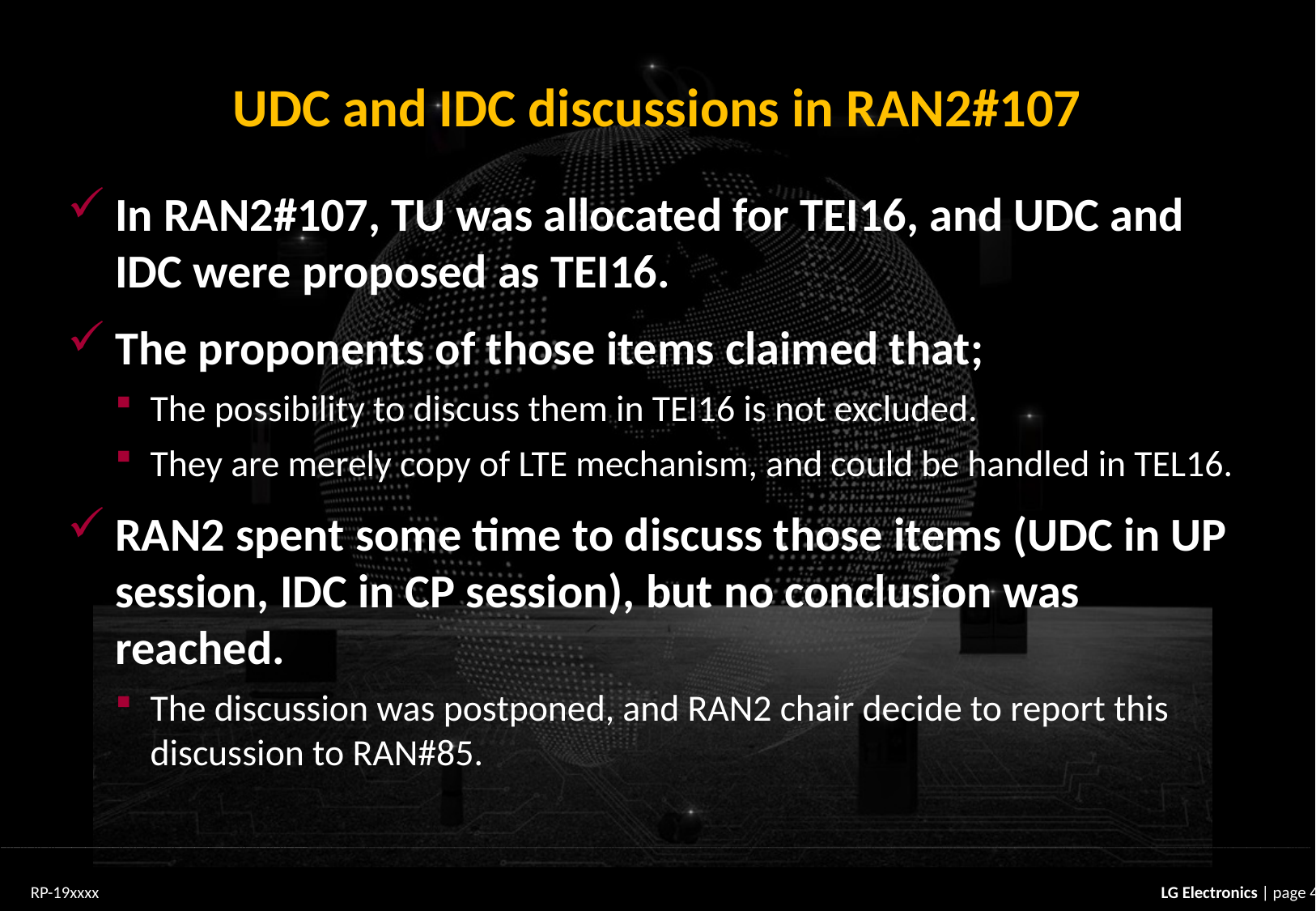

# UDC and IDC discussions in RAN2#107
In RAN2#107, TU was allocated for TEI16, and UDC and IDC were proposed as TEI16.
The proponents of those items claimed that;
The possibility to discuss them in TEI16 is not excluded.
They are merely copy of LTE mechanism, and could be handled in TEL16.
RAN2 spent some time to discuss those items (UDC in UP session, IDC in CP session), but no conclusion was reached.
The discussion was postponed, and RAN2 chair decide to report this discussion to RAN#85.